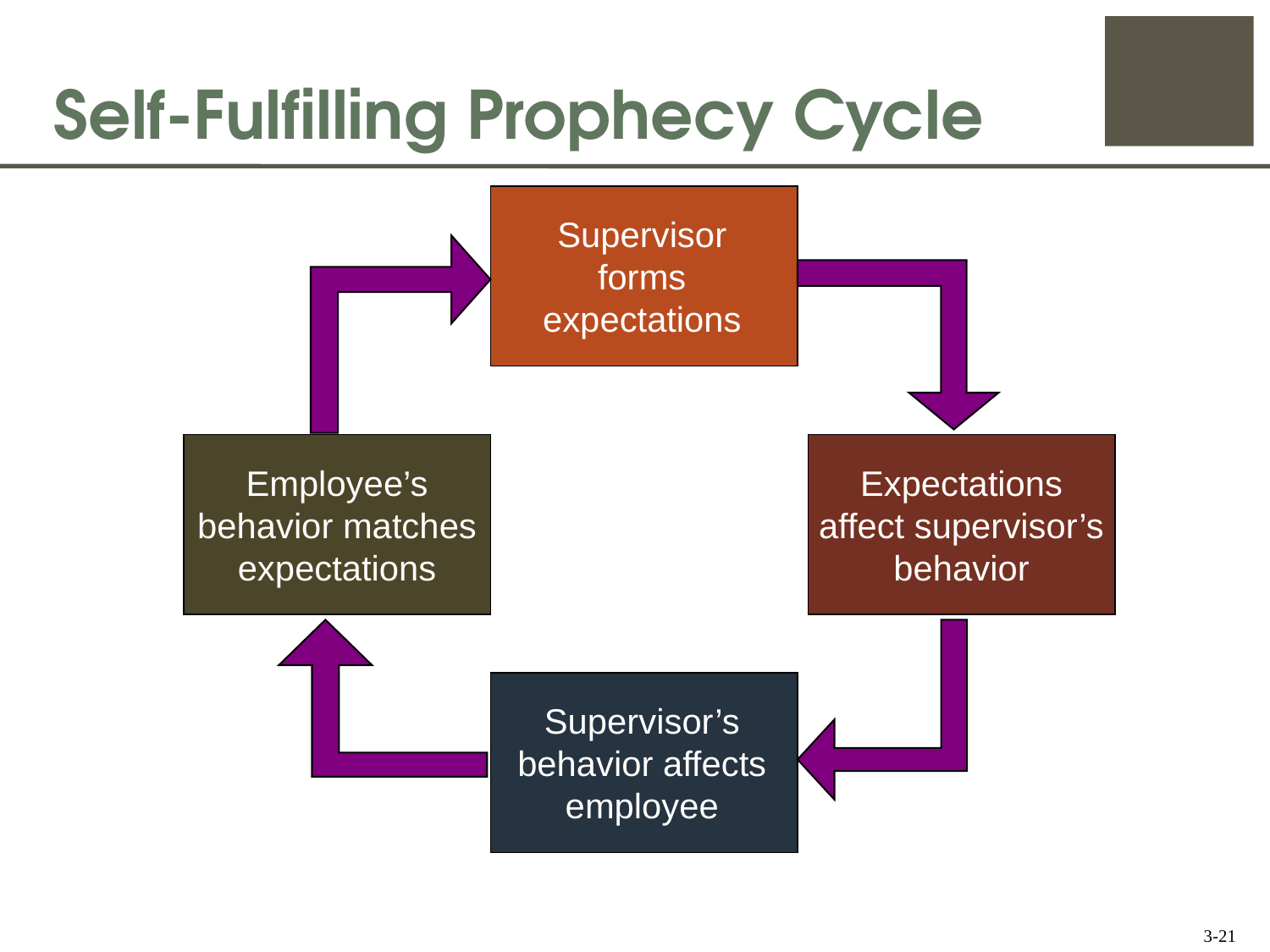

# Self-Fulfilling Prophecy Cycle
Supervisor
forms
expectations

Employee’s
behavior matches
expectations
Expectations
affect supervisor’s
behavior

Supervisor’s
behavior affects
employee